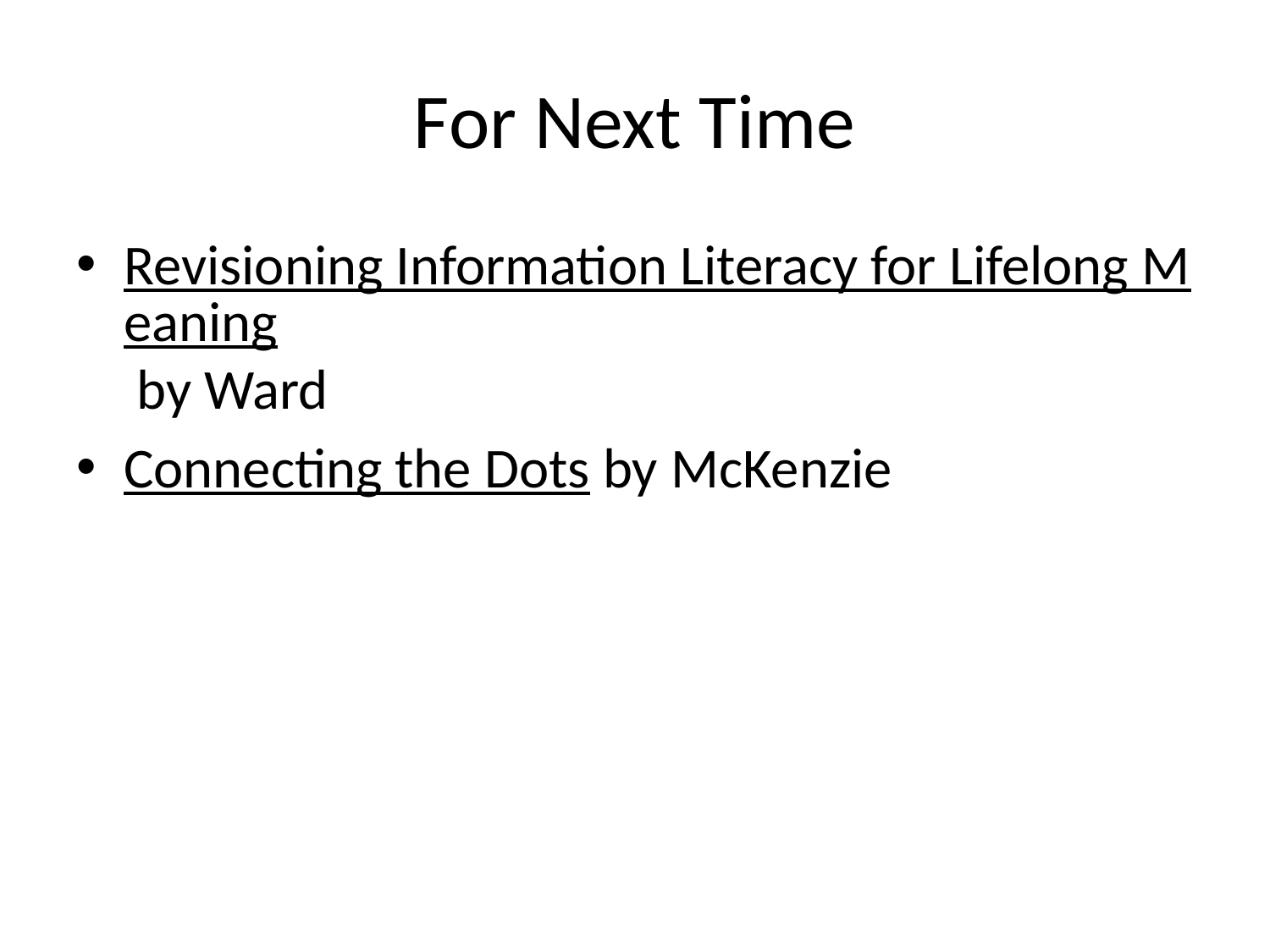

# For Next Time
Revisioning Information Literacy for Lifelong Meaning by Ward
Connecting the Dots by McKenzie